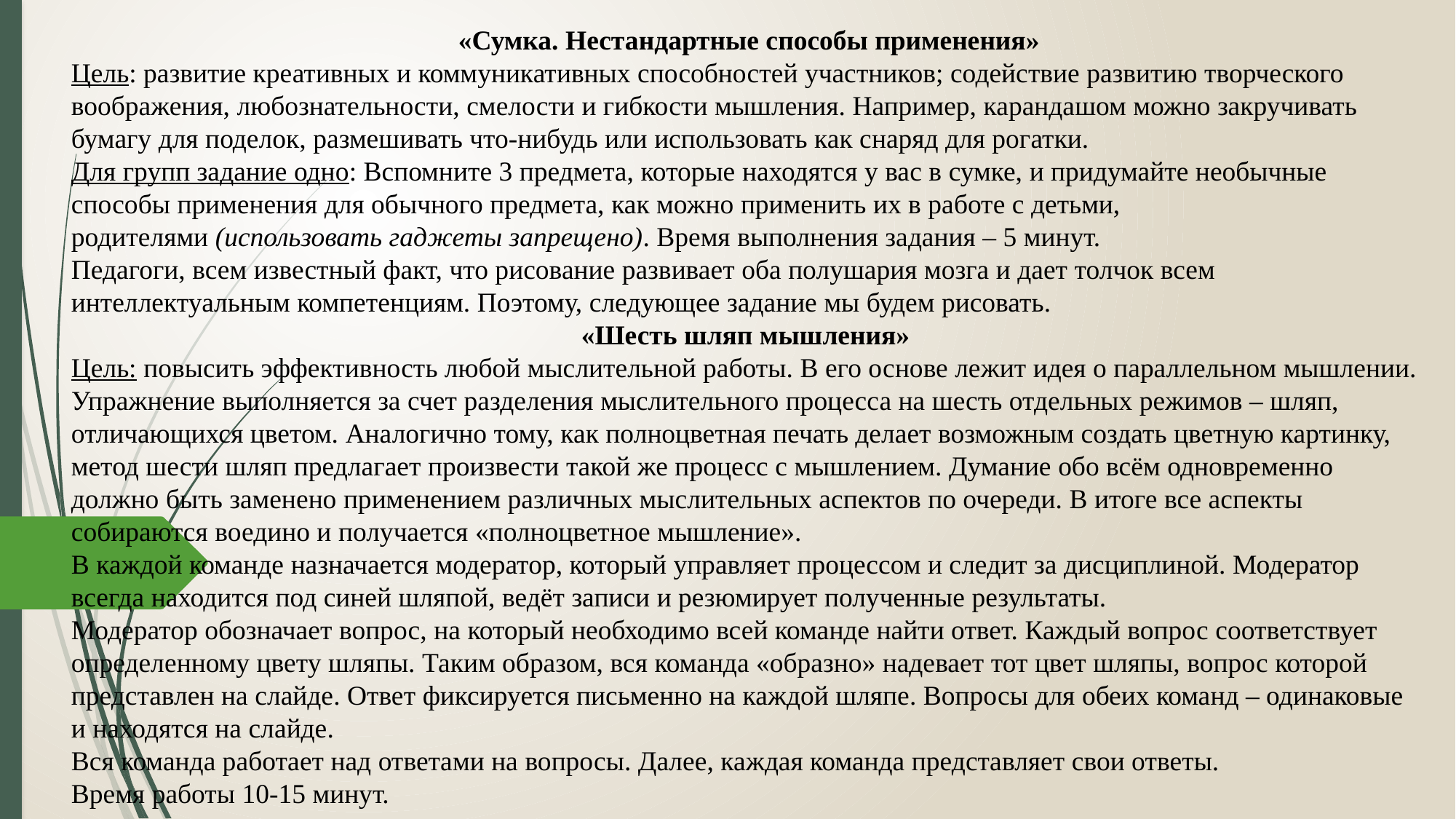

«Сумка. Нестандартные способы применения»
Цель: развитие креативных и коммуникативных способностей участников; содействие развитию творческого воображения, любознательности, смелости и гибкости мышления. Например, карандашом можно закручивать бумагу для поделок, размешивать что-нибудь или использовать как снаряд для рогатки.
Для групп задание одно: Вспомните 3 предмета, которые находятся у вас в сумке, и придумайте необычные способы применения для обычного предмета, как можно применить их в работе с детьми, родителями (использовать гаджеты запрещено). Время выполнения задания – 5 минут.
Педагоги, всем известный факт, что рисование развивает оба полушария мозга и дает толчок всем интеллектуальным компетенциям. Поэтому, следующее задание мы будем рисовать.
«Шесть шляп мышления»
Цель: повысить эффективность любой мыслительной работы. В его основе лежит идея о параллельном мышлении. Упражнение выполняется за счет разделения мыслительного процесса на шесть отдельных режимов – шляп, отличающихся цветом. Аналогично тому, как полноцветная печать делает возможным создать цветную картинку, метод шести шляп предлагает произвести такой же процесс с мышлением. Думание обо всём одновременно должно быть заменено применением различных мыслительных аспектов по очереди. В итоге все аспекты собираются воедино и получается «полноцветное мышление».
В каждой команде назначается модератор, который управляет процессом и следит за дисциплиной. Модератор всегда находится под синей шляпой, ведёт записи и резюмирует полученные результаты.
Модератор обозначает вопрос, на который необходимо всей команде найти ответ. Каждый вопрос соответствует определенному цвету шляпы. Таким образом, вся команда «образно» надевает тот цвет шляпы, вопрос которой представлен на слайде. Ответ фиксируется письменно на каждой шляпе. Вопросы для обеих команд – одинаковые и находятся на слайде.
Вся команда работает над ответами на вопросы. Далее, каждая команда представляет свои ответы.
Время работы 10-15 минут.